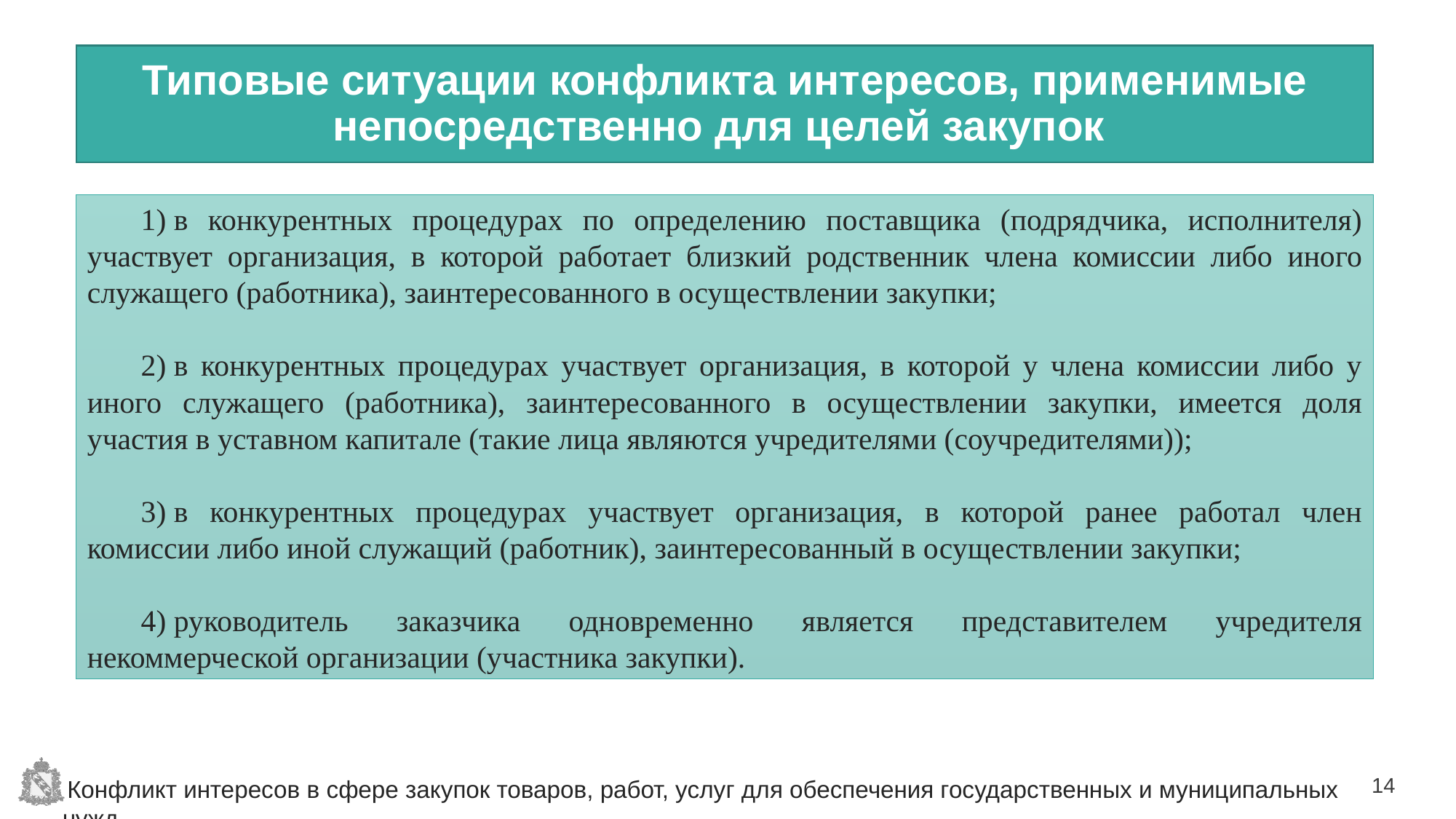

# Типовые ситуации конфликта интересов, применимые непосредственно для целей закупок
1) в конкурентных процедурах по определению поставщика (подрядчика, исполнителя) участвует организация, в которой работает близкий родственник члена комиссии либо иного служащего (работника), заинтересованного в осуществлении закупки;

2) в конкурентных процедурах участвует организация, в которой у члена комиссии либо у иного служащего (работника), заинтересованного в осуществлении закупки, имеется доля участия в уставном капитале (такие лица являются учредителями (соучредителями));

3) в конкурентных процедурах участвует организация, в которой ранее работал член комиссии либо иной служащий (работник), заинтересованный в осуществлении закупки;

4) руководитель заказчика одновременно является представителем учредителя некоммерческой организации (участника закупки).